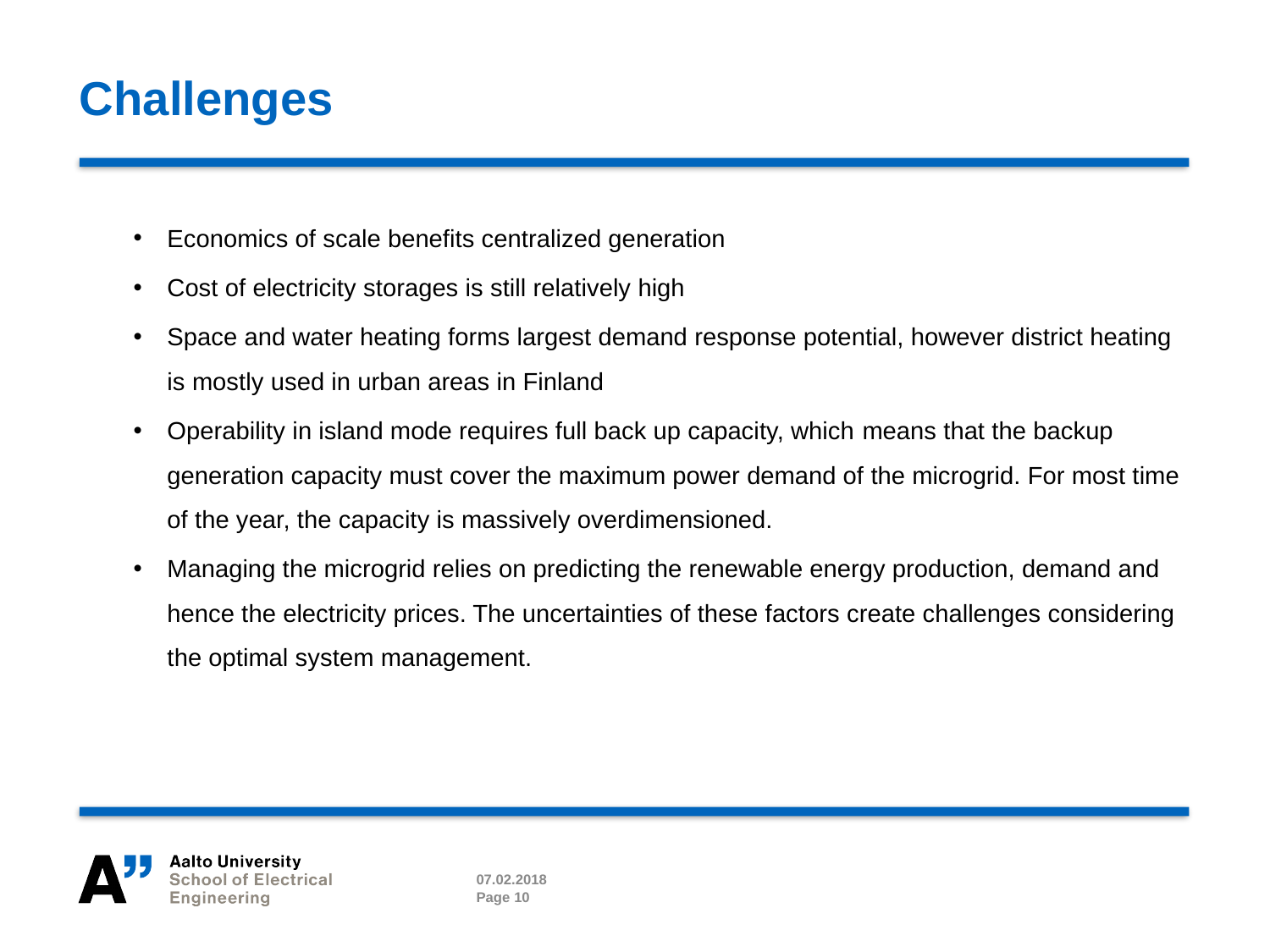

# Challenges
Economics of scale benefits centralized generation
Cost of electricity storages is still relatively high
Space and water heating forms largest demand response potential, however district heating is mostly used in urban areas in Finland
Operability in island mode requires full back up capacity, which means that the backup generation capacity must cover the maximum power demand of the microgrid. For most time of the year, the capacity is massively overdimensioned.
Managing the microgrid relies on predicting the renewable energy production, demand and hence the electricity prices. The uncertainties of these factors create challenges considering the optimal system management.

07.02.2018
Page 10